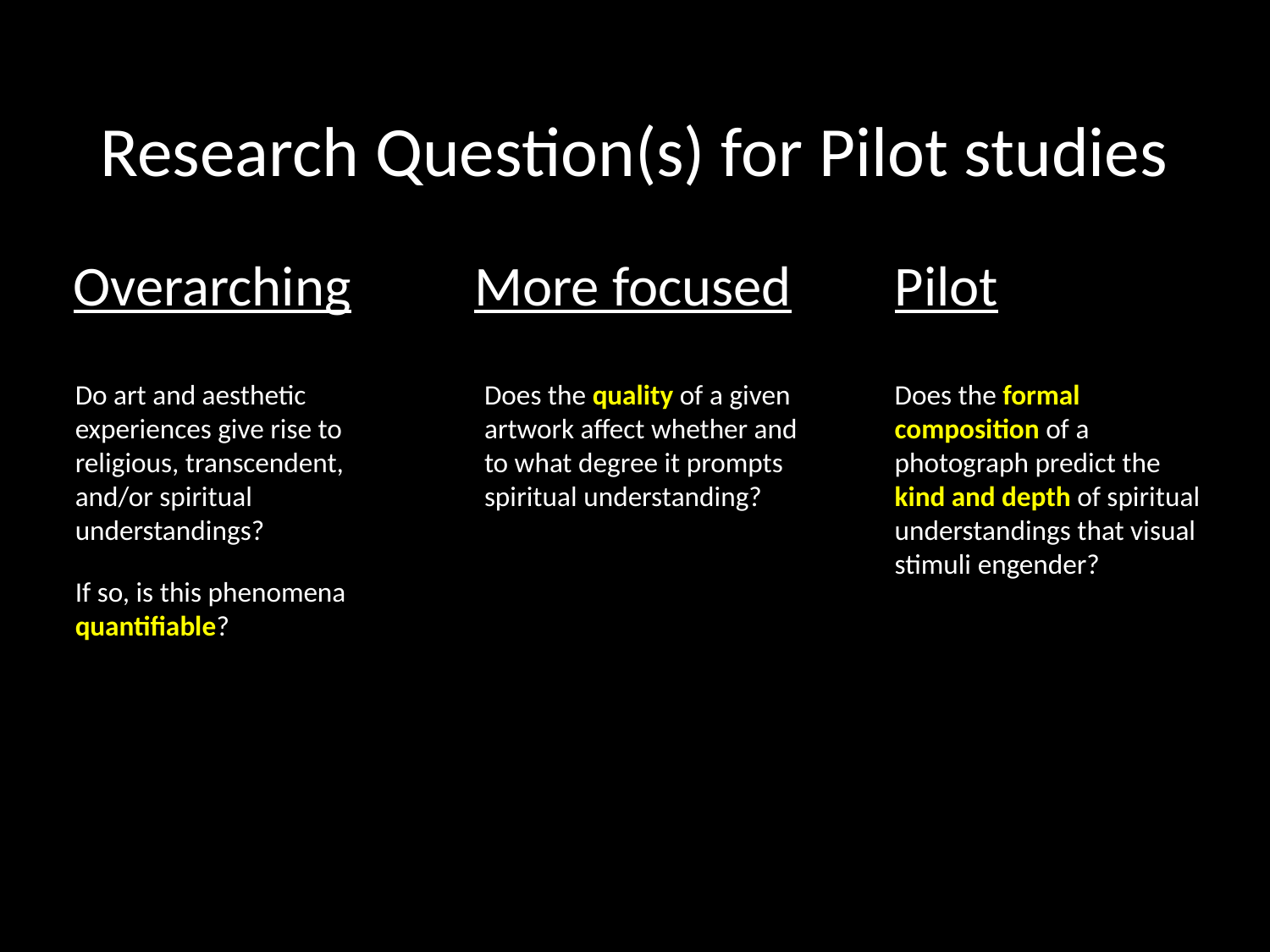

# Research Question(s) for Pilot studies
Overarching
More focused
Pilot

Do art and aesthetic experiences give rise to religious, transcendent, and/or spiritual understandings?
If so, is this phenomena quantifiable?
Does the quality of a given artwork affect whether and to what degree it prompts spiritual understanding?
Does the formal composition of a photograph predict the kind and depth of spiritual understandings that visual stimuli engender?